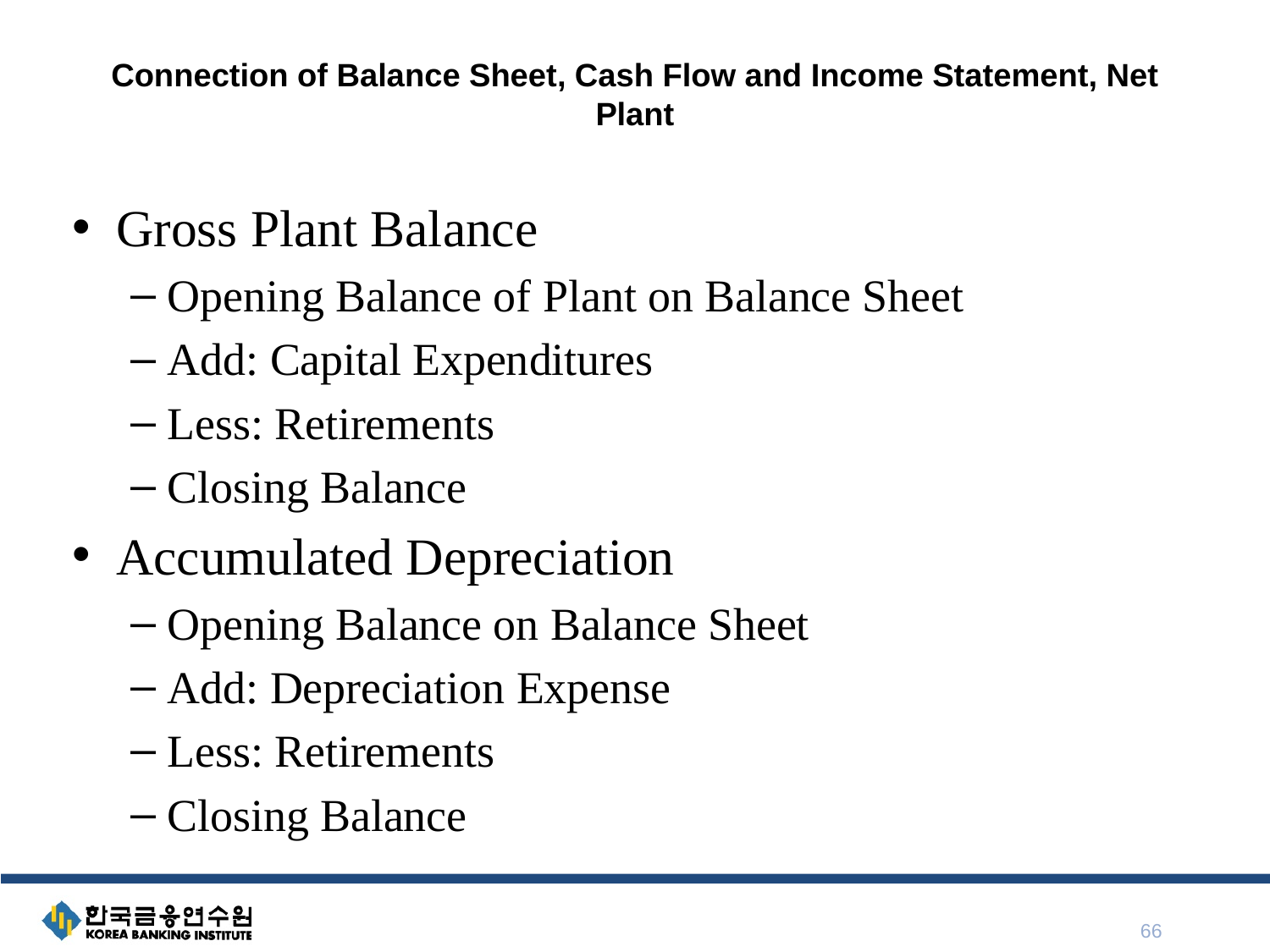

# Connection of Balance Sheet, Cash Flow and Income Statement, Net Plant
Gross Plant Balance
Opening Balance of Plant on Balance Sheet
Add: Capital Expenditures
Less: Retirements
Closing Balance
Accumulated Depreciation
Opening Balance on Balance Sheet
Add: Depreciation Expense
Less: Retirements
Closing Balance
66